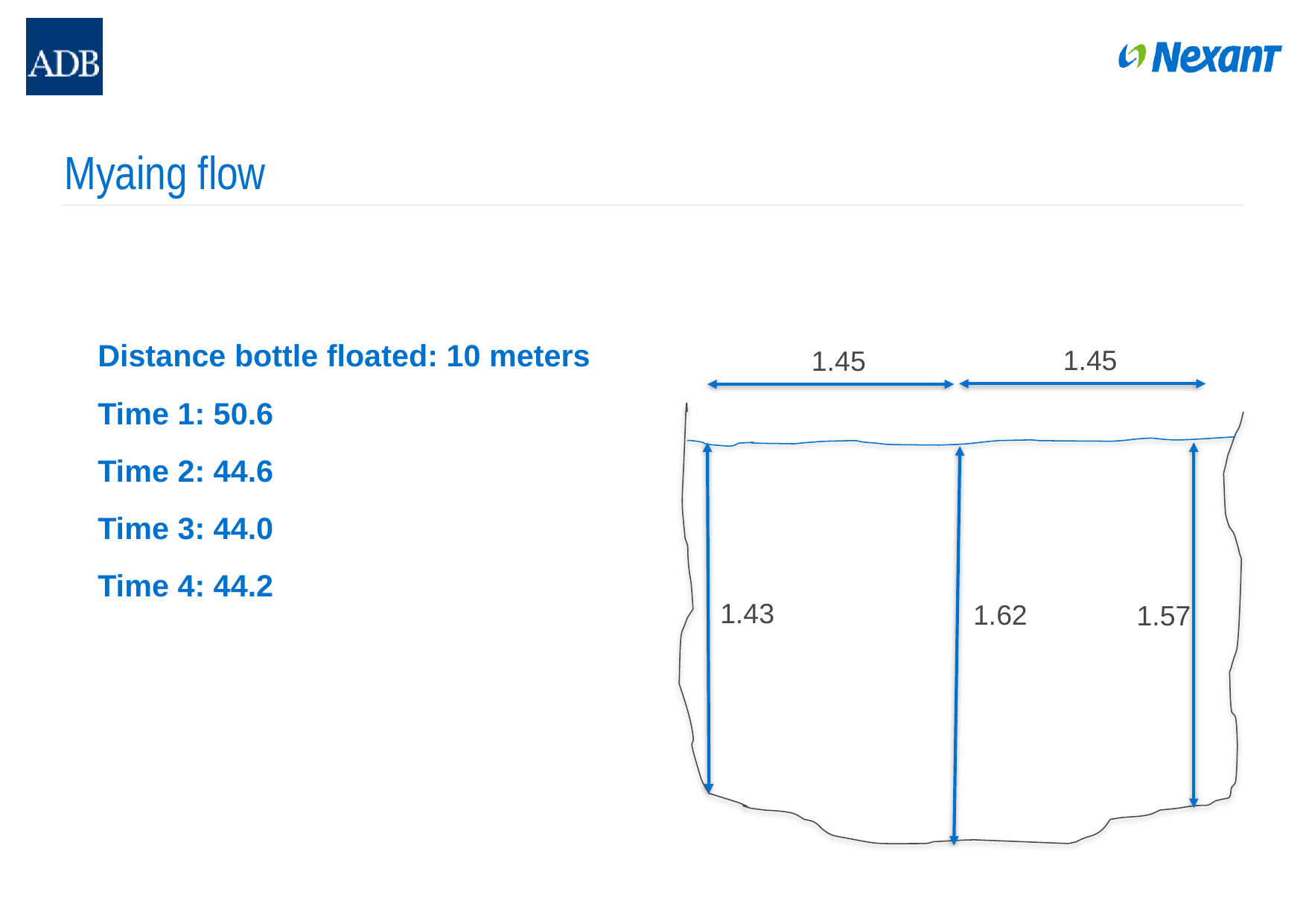

# Myaing flow
Distance bottle floated: 10 meters
Time 1: 50.6
Time 2: 44.6
Time 3: 44.0
Time 4: 44.2
1.45
1.45

1.43
1.62
1.57